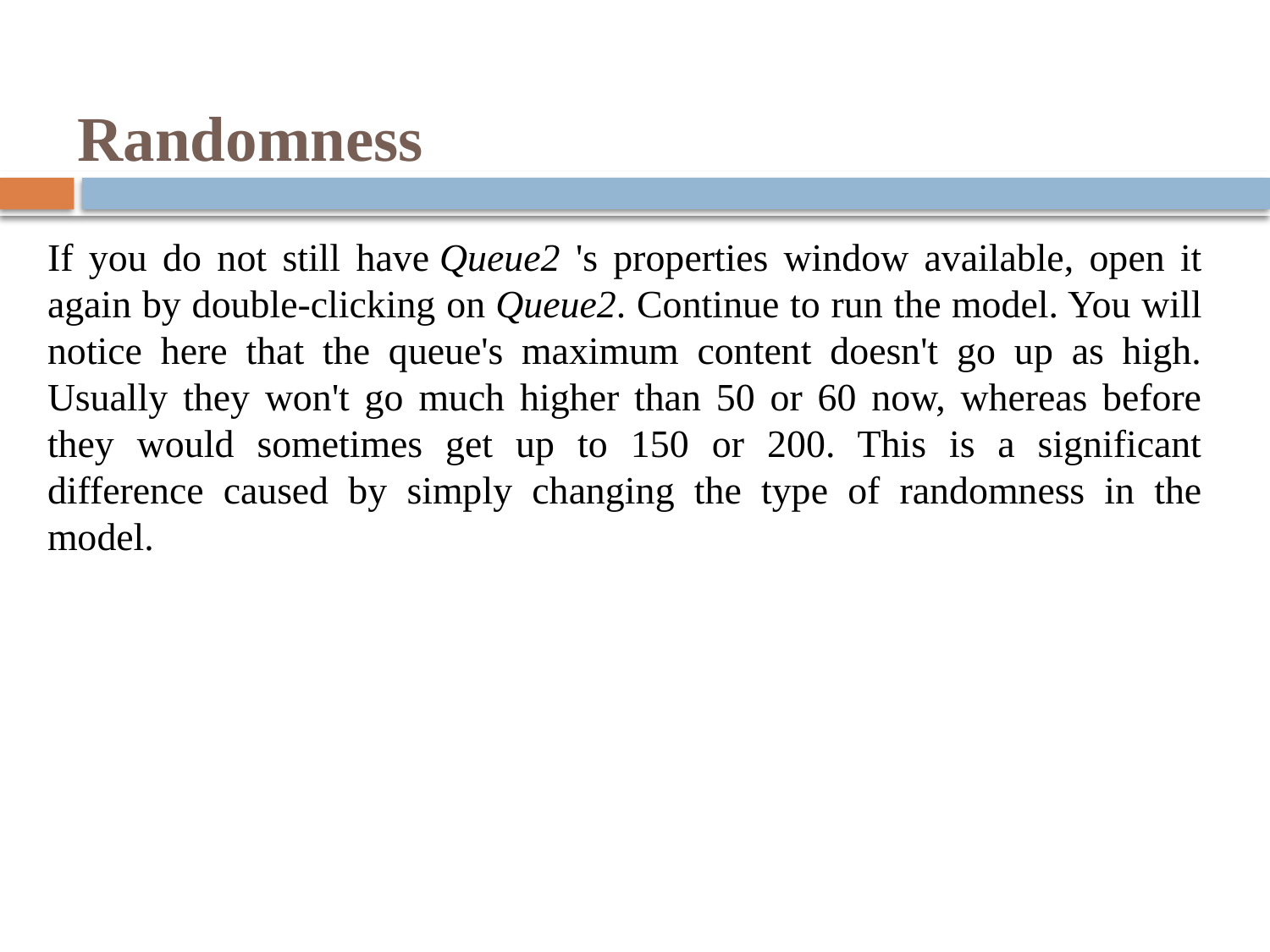

# Randomness
If you do not still have Queue2 's properties window available, open it again by double-clicking on Queue2. Continue to run the model. You will notice here that the queue's maximum content doesn't go up as high. Usually they won't go much higher than 50 or 60 now, whereas before they would sometimes get up to 150 or 200. This is a significant difference caused by simply changing the type of randomness in the model.